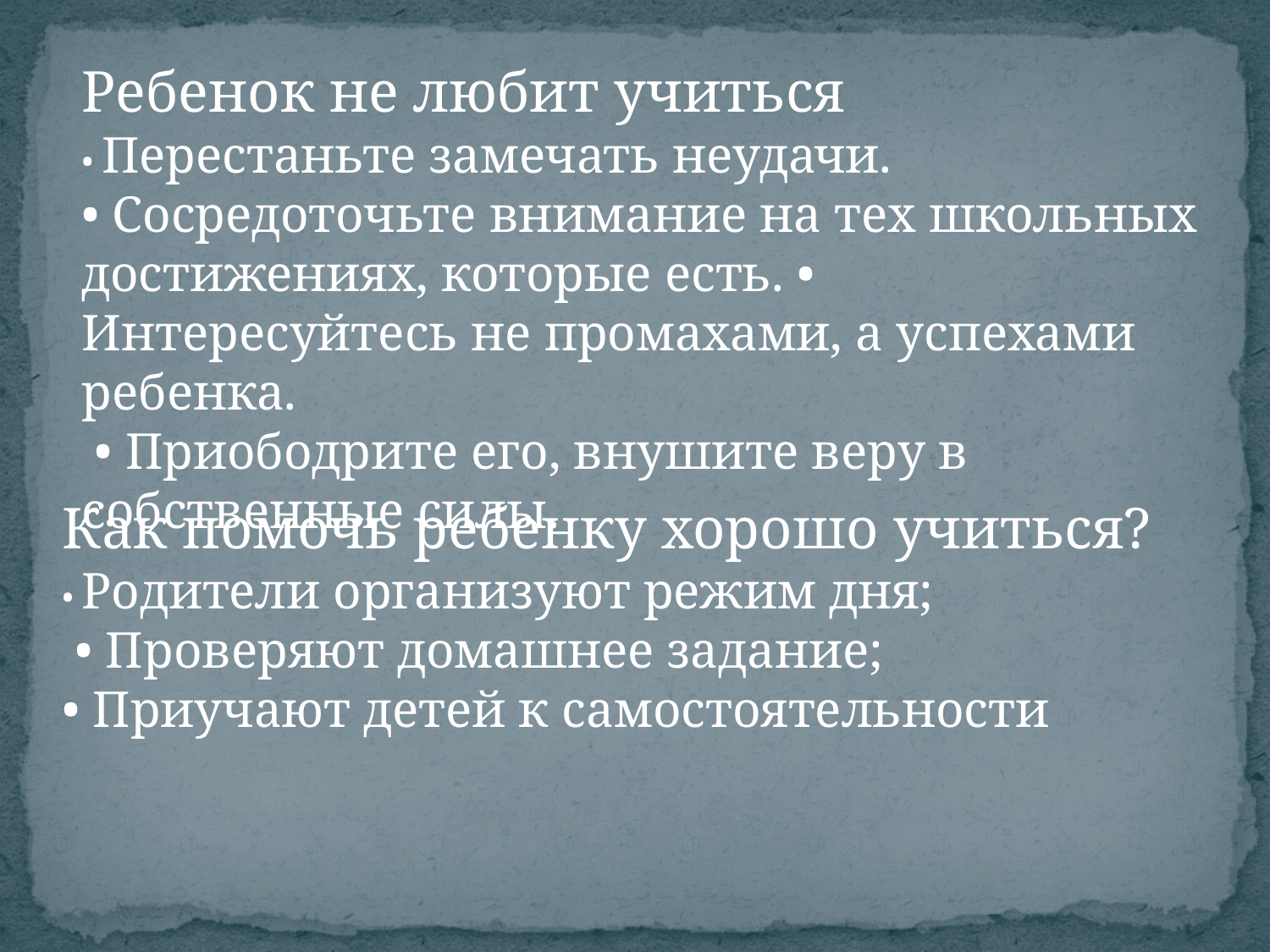

Ребенок не любит учиться
• Перестаньте замечать неудачи.
• Сосредоточьте внимание на тех школьных достижениях, которые есть. • Интересуйтесь не промахами, а успехами ребенка.
 • Приободрите его, внушите веру в собственные силы.

Как помочь ребенку хорошо учиться?
• Родители организуют режим дня;
 • Проверяют домашнее задание;
• Приучают детей к самостоятельности